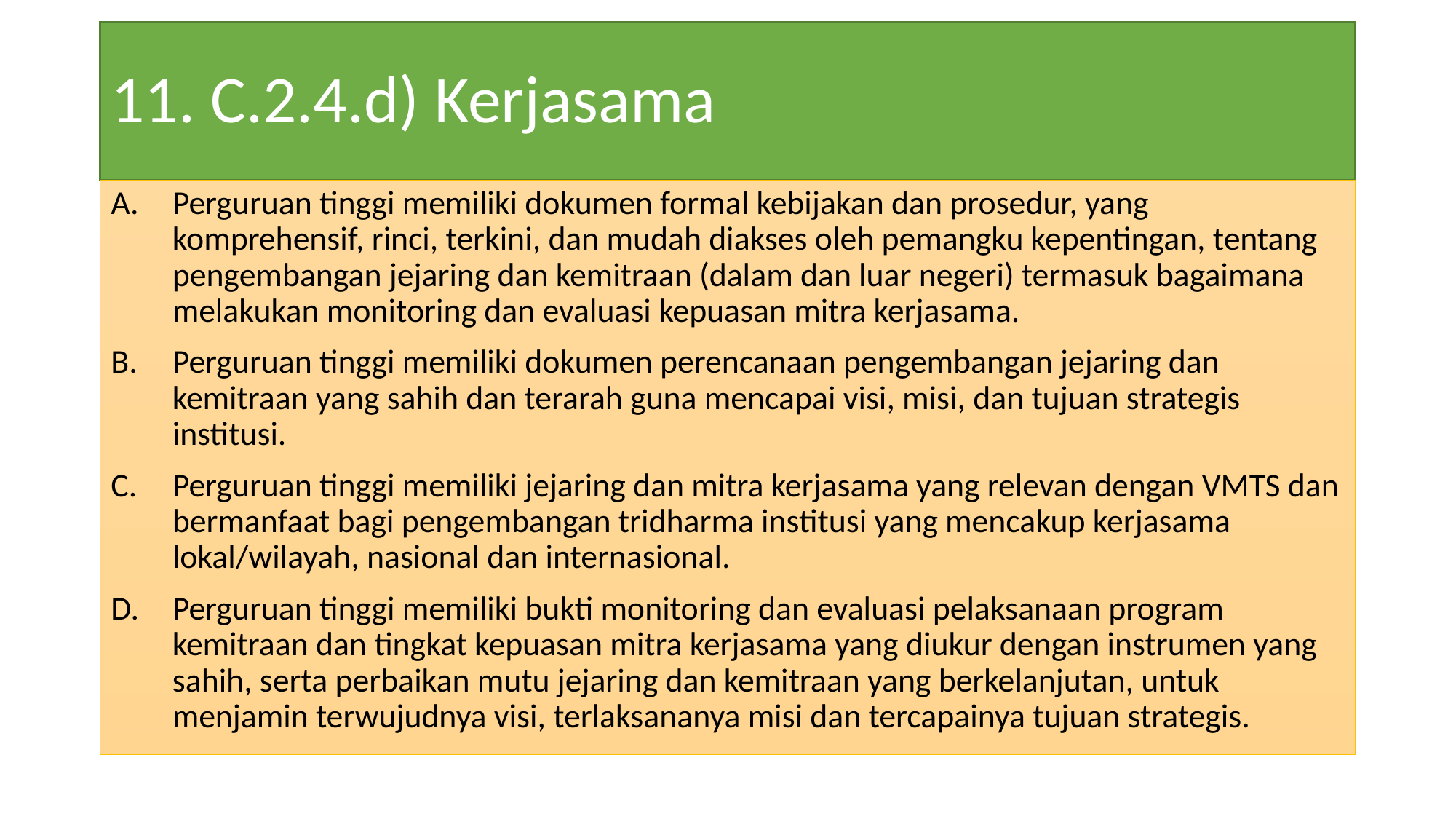

# 11. C.2.4.d) Kerjasama
Perguruan tinggi memiliki dokumen formal kebijakan dan prosedur, yang komprehensif, rinci, terkini, dan mudah diakses oleh pemangku kepentingan, tentang pengembangan jejaring dan kemitraan (dalam dan luar negeri) termasuk bagaimana melakukan monitoring dan evaluasi kepuasan mitra kerjasama.
Perguruan tinggi memiliki dokumen perencanaan pengembangan jejaring dan kemitraan yang sahih dan terarah guna mencapai visi, misi, dan tujuan strategis institusi.
Perguruan tinggi memiliki jejaring dan mitra kerjasama yang relevan dengan VMTS dan bermanfaat bagi pengembangan tridharma institusi yang mencakup kerjasama lokal/wilayah, nasional dan internasional.
Perguruan tinggi memiliki bukti monitoring dan evaluasi pelaksanaan program kemitraan dan tingkat kepuasan mitra kerjasama yang diukur dengan instrumen yang sahih, serta perbaikan mutu jejaring dan kemitraan yang berkelanjutan, untuk menjamin terwujudnya visi, terlaksananya misi dan tercapainya tujuan strategis.